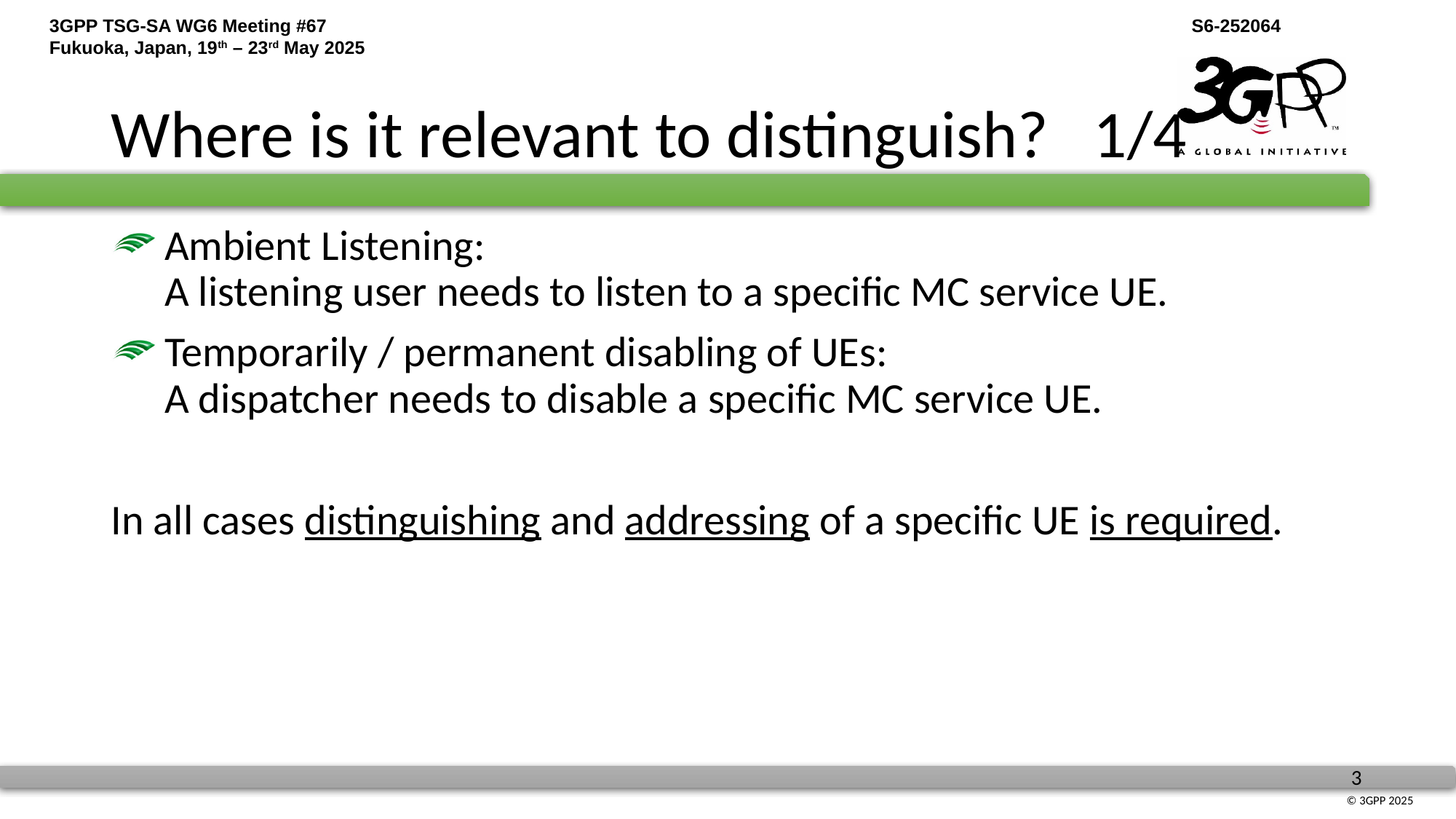

# Where is it relevant to distinguish?   1/4
Ambient Listening:
A listening user needs to listen to a specific MC service UE.
Temporarily / permanent disabling of UEs:
A dispatcher needs to disable a specific MC service UE.

In all cases distinguishing and addressing of a specific UE is required.